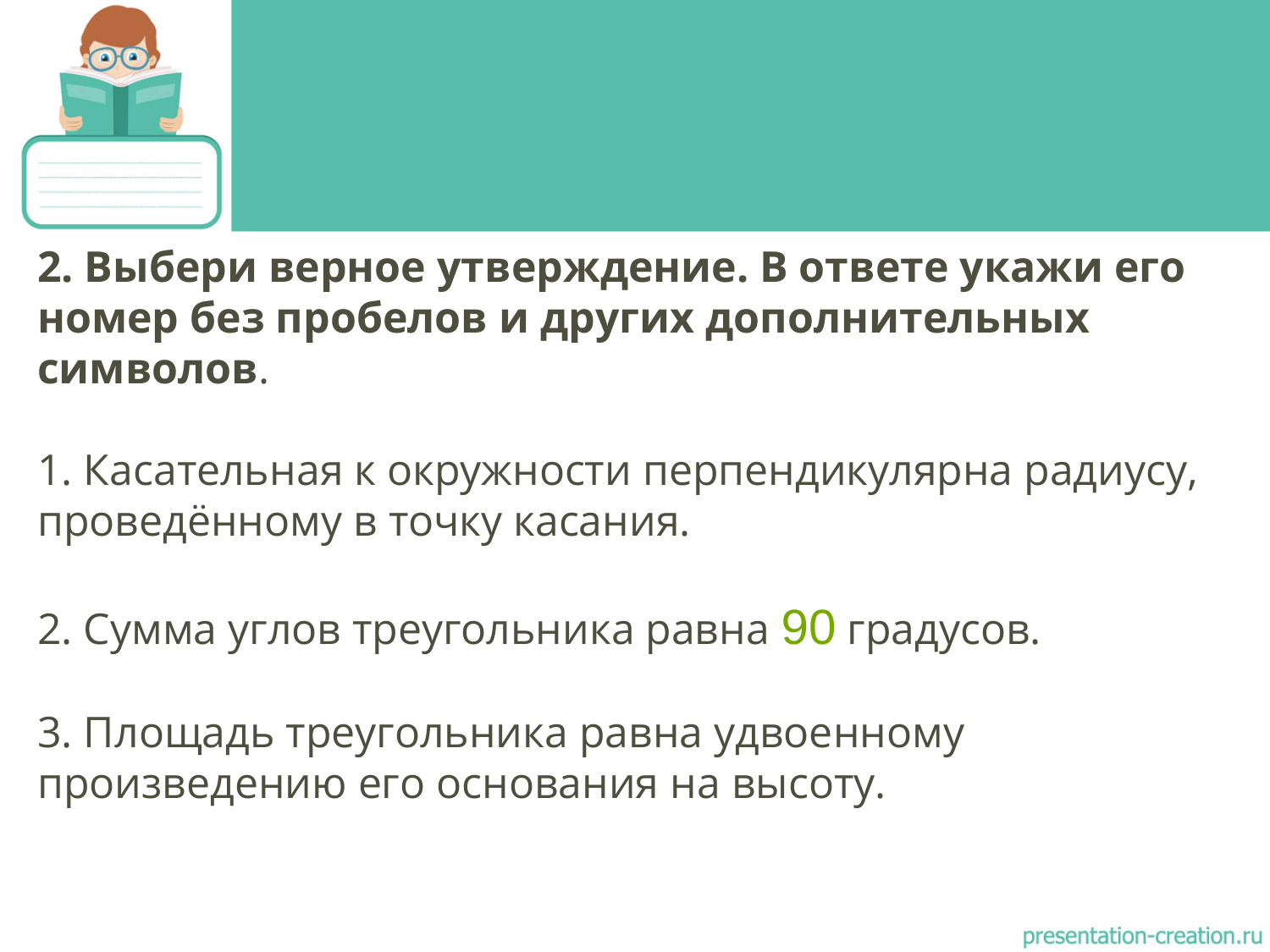

2. Выбери верное утверждение. В ответе укажи его номер без пробелов и других дополнительных символов.

1. Касательная к окружности перпендикулярна радиусу, проведённому в точку касания.

2. Сумма углов треугольника равна 90 градусов.

3. Площадь треугольника равна удвоенному произведению его основания на высоту.